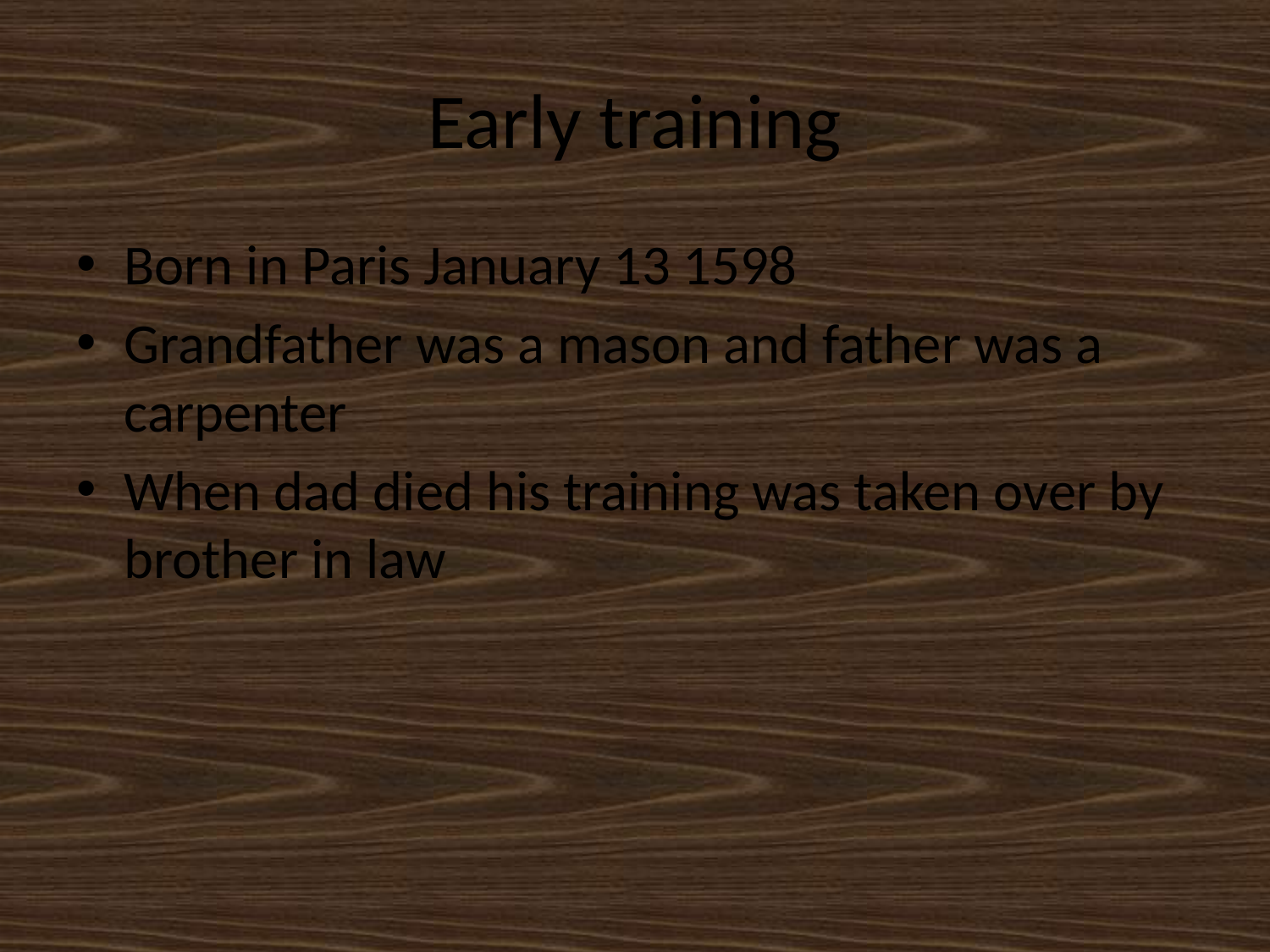

# Early training
Born in Paris January 13 1598
Grandfather was a mason and father was a carpenter
When dad died his training was taken over by brother in law